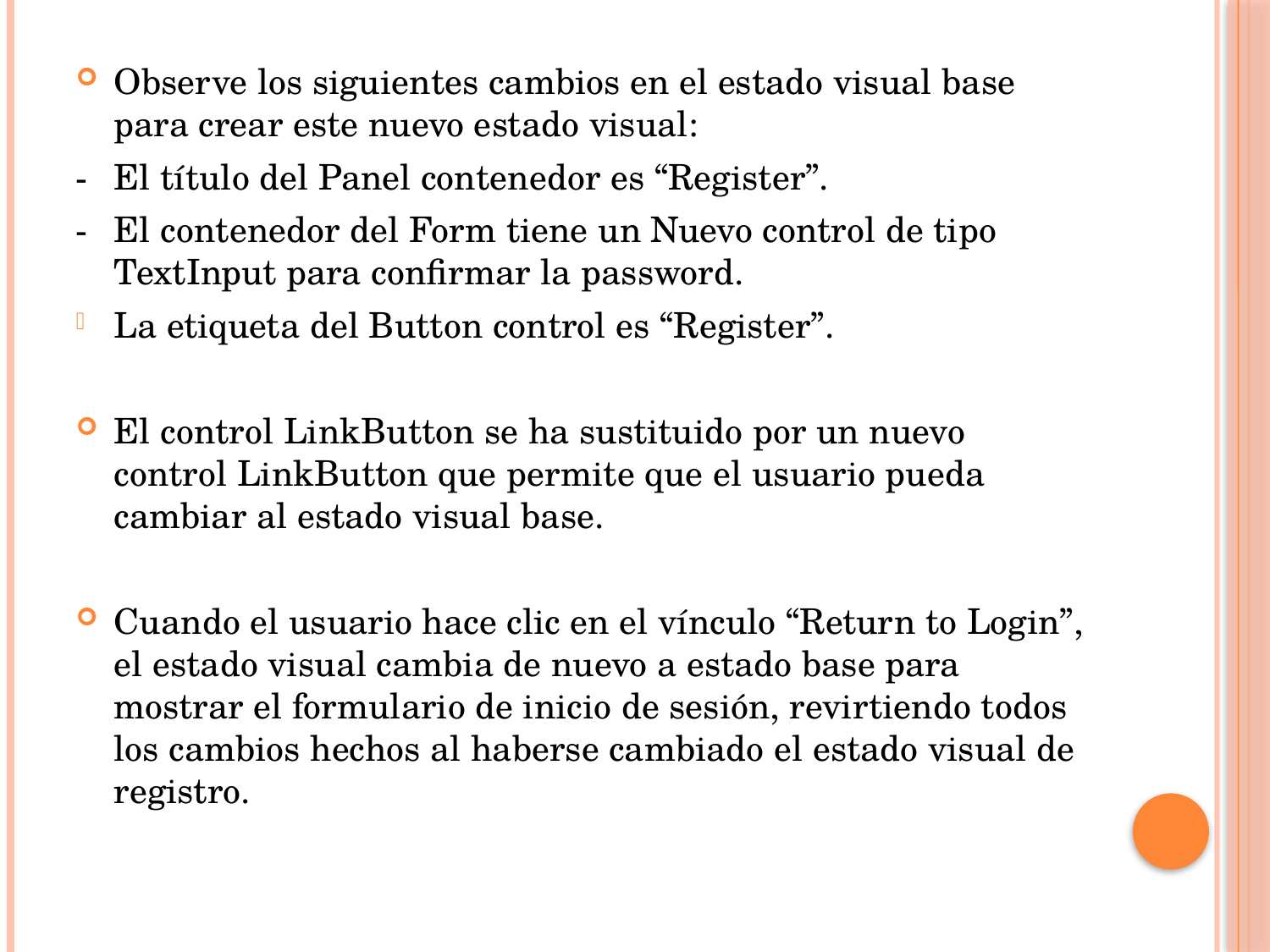

Observe los siguientes cambios en el estado visual base para crear este nuevo estado visual:
-	El título del Panel contenedor es “Register”.
-	El contenedor del Form tiene un Nuevo control de tipo TextInput para confirmar la password.
La etiqueta del Button control es “Register”.

El control LinkButton se ha sustituido por un nuevo control LinkButton que permite que el usuario pueda cambiar al estado visual base.

Cuando el usuario hace clic en el vínculo “Return to Login”, el estado visual cambia de nuevo a estado base para mostrar el formulario de inicio de sesión, revirtiendo todos los cambios hechos al haberse cambiado el estado visual de registro.